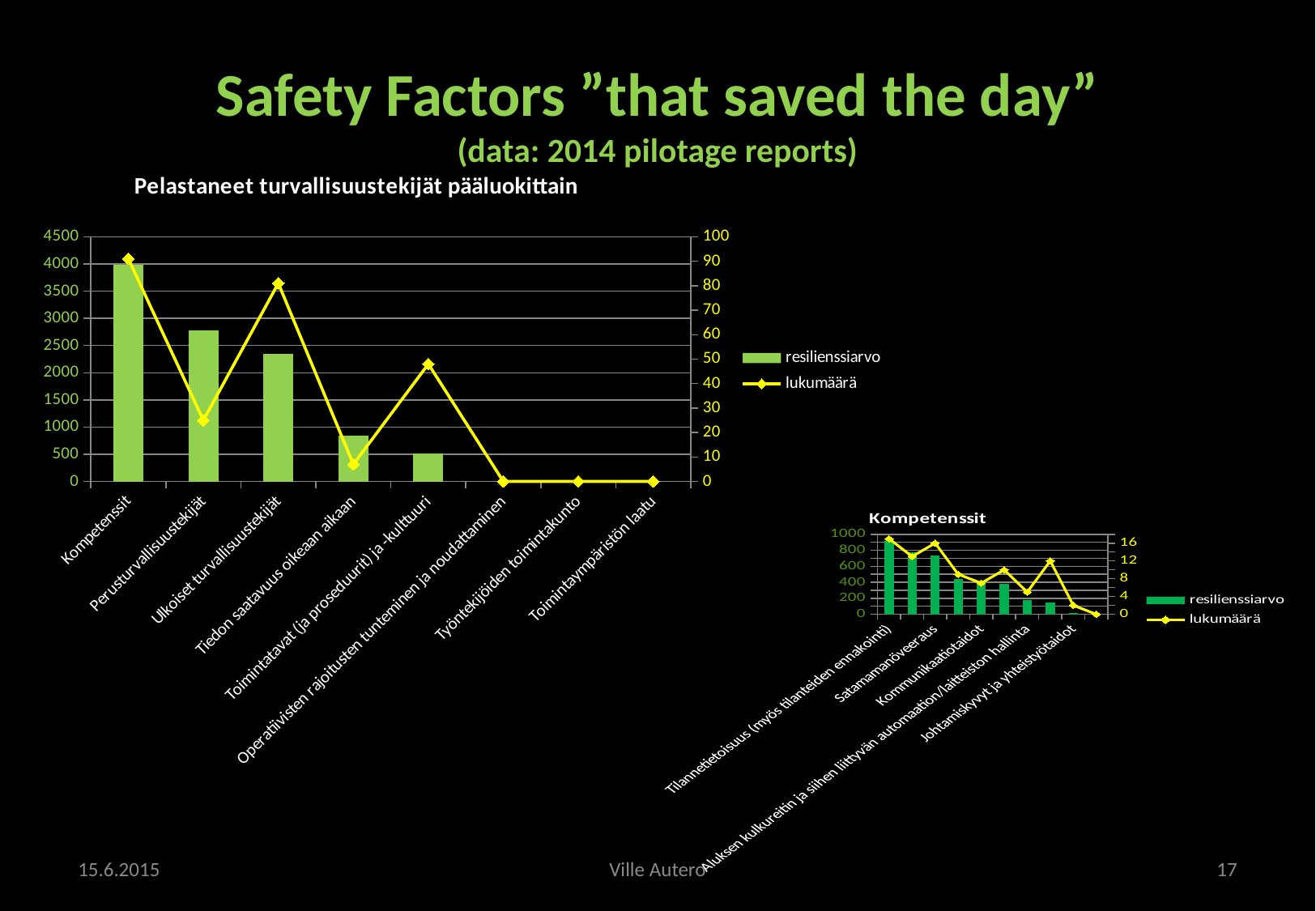

# Safety Factors ”that saved the day” (data: 2014 pilotage reports)

### Chart: Pelastaneet turvallisuustekijät pääluokittain

| Category | resilienssiarvo | lukumäärä |
|---|---|---|
| Kompetenssit | 3984.0 | 91.0 |
| Perusturvallisuustekijät | 2785.0 | 25.0 |
| Ulkoiset turvallisuustekijät | 2339.0 | 81.0 |
| Tiedon saatavuus oikeaan aikaan | 840.0 | 7.0 |
| Toimintatavat (ja proseduurit) ja -kulttuuri | 514.0 | 48.0 |
| Operatiivisten rajoitusten tunteminen ja noudattaminen | 0.0 | 0.0 |
| Työntekijöiden toimintakunto | 0.0 | 0.0 |
| Toimintaympäristön laatu | 0.0 | 0.0 |

### Chart: Kompetenssit

| Category | resilienssiarvo | lukumäärä |
|---|---|---|
|  Tilannetietoisuus (myös tilanteiden ennakointi) | 922.0 | 17.0 |
|  Proseduurien ja tiedon soveltaminen | 775.0 | 13.0 |
|  Satamamanöveeraus | 735.0 | 16.0 |
|  Aluksen ohjaaminen käsin | 446.0 | 9.0 |
|  Kommunikaatiotaidot | 388.0 | 7.0 |
|  Ongelmanratkaisu ja päätöksenteko | 377.0 | 10.0 |
|  Aluksen kulkureitin ja siihen liittyvän automaation/laitteiston hallinta | 175.0 | 5.0 |
|  Tieto | 152.0 | 12.0 |
|  Johtamiskyvyt ja yhteistyötaidot | 14.0 | 2.0 |
|  Työkuorman hallinta | 0.0 | 0.0 |
15.6.2015
Ville Autero
17